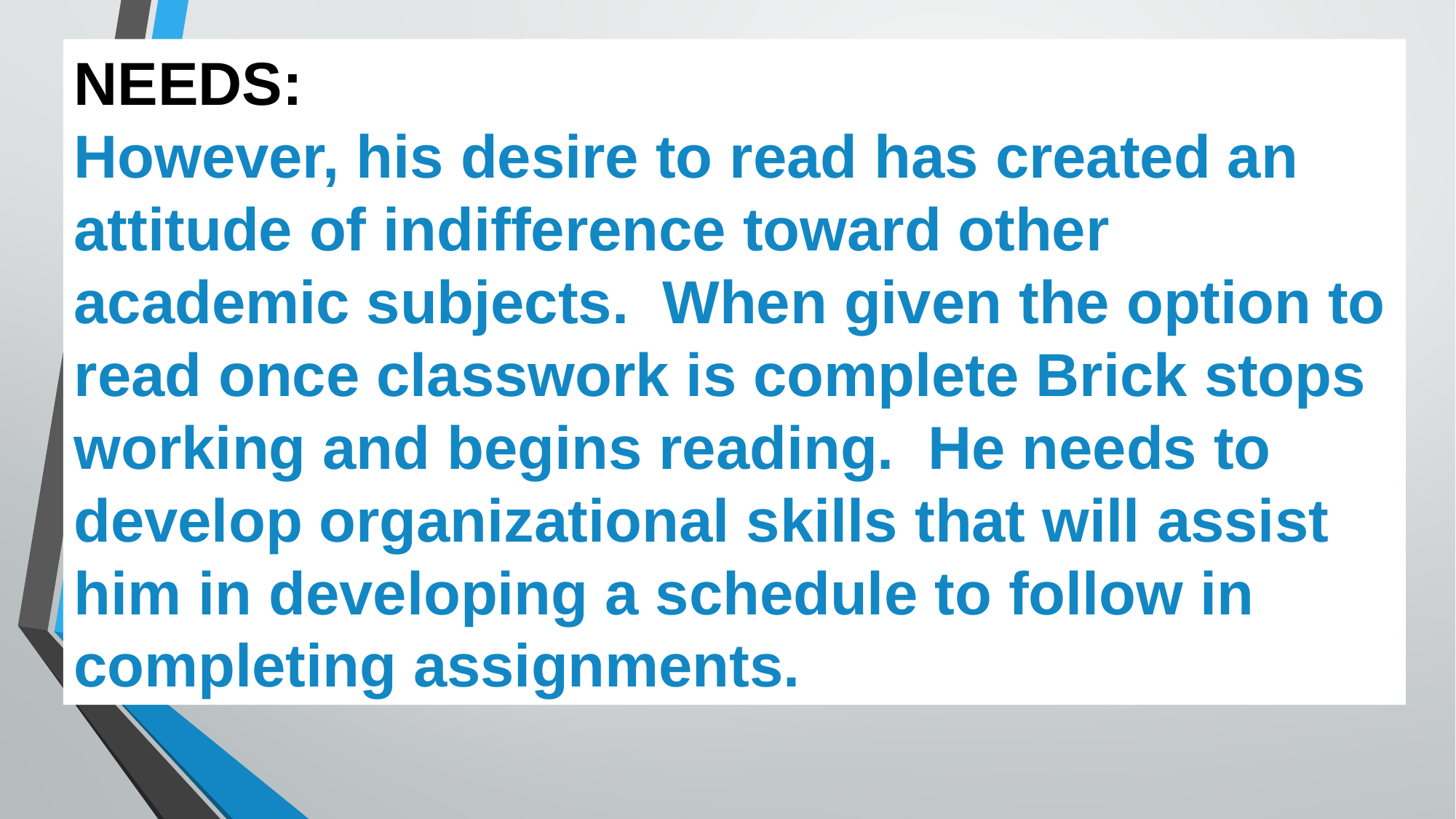

NEEDS:
However, his desire to read has created an attitude of indifference toward other academic subjects.  When given the option to read once classwork is complete Brick stops working and begins reading.  He needs to develop organizational skills that will assist him in developing a schedule to follow in completing assignments.